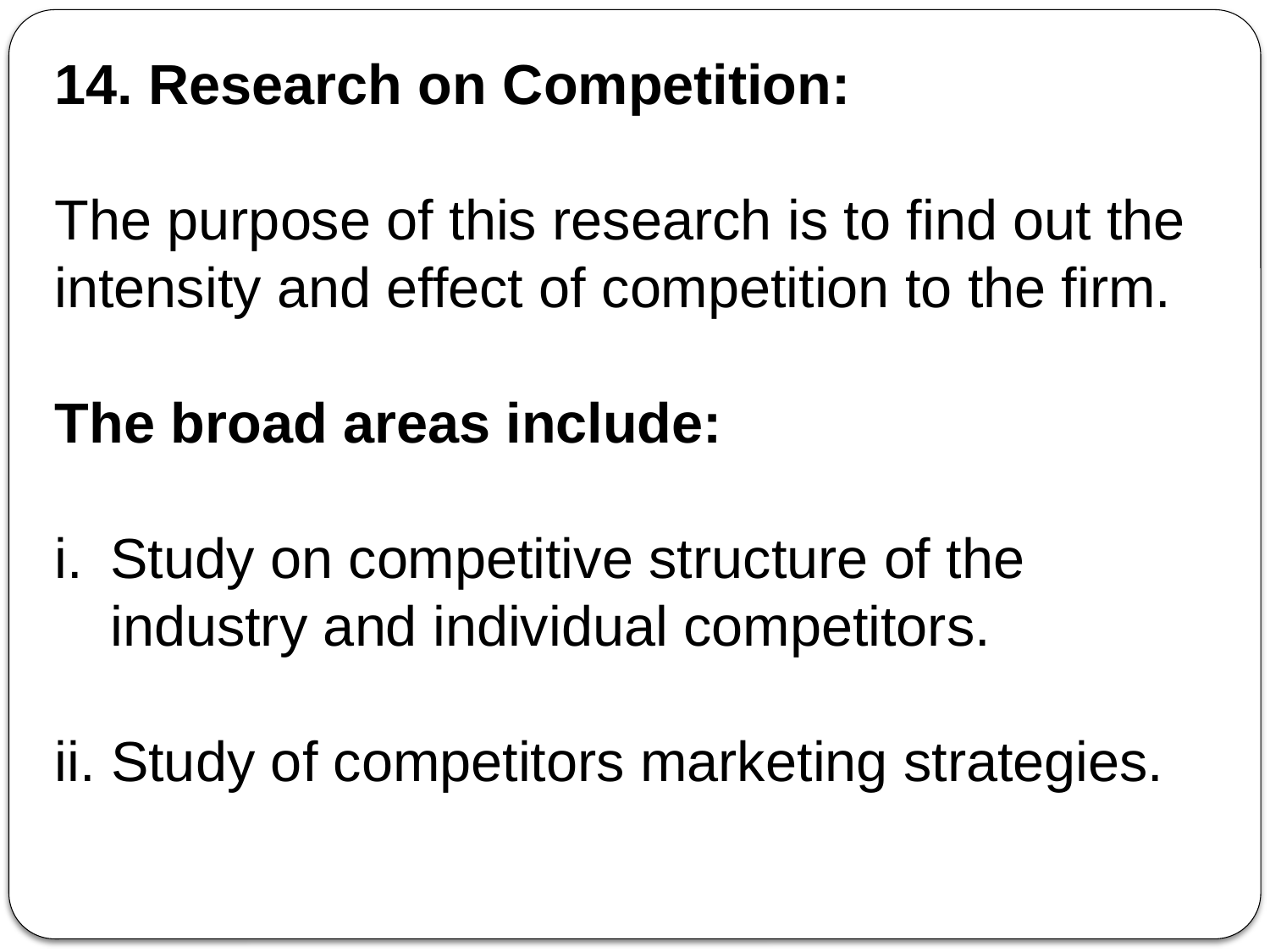

14. Research on Competition:

The purpose of this research is to find out the intensity and effect of competition to the firm.

The broad areas include:

Study on competitive structure of the industry and individual competitors.

ii. Study of competitors marketing strategies.